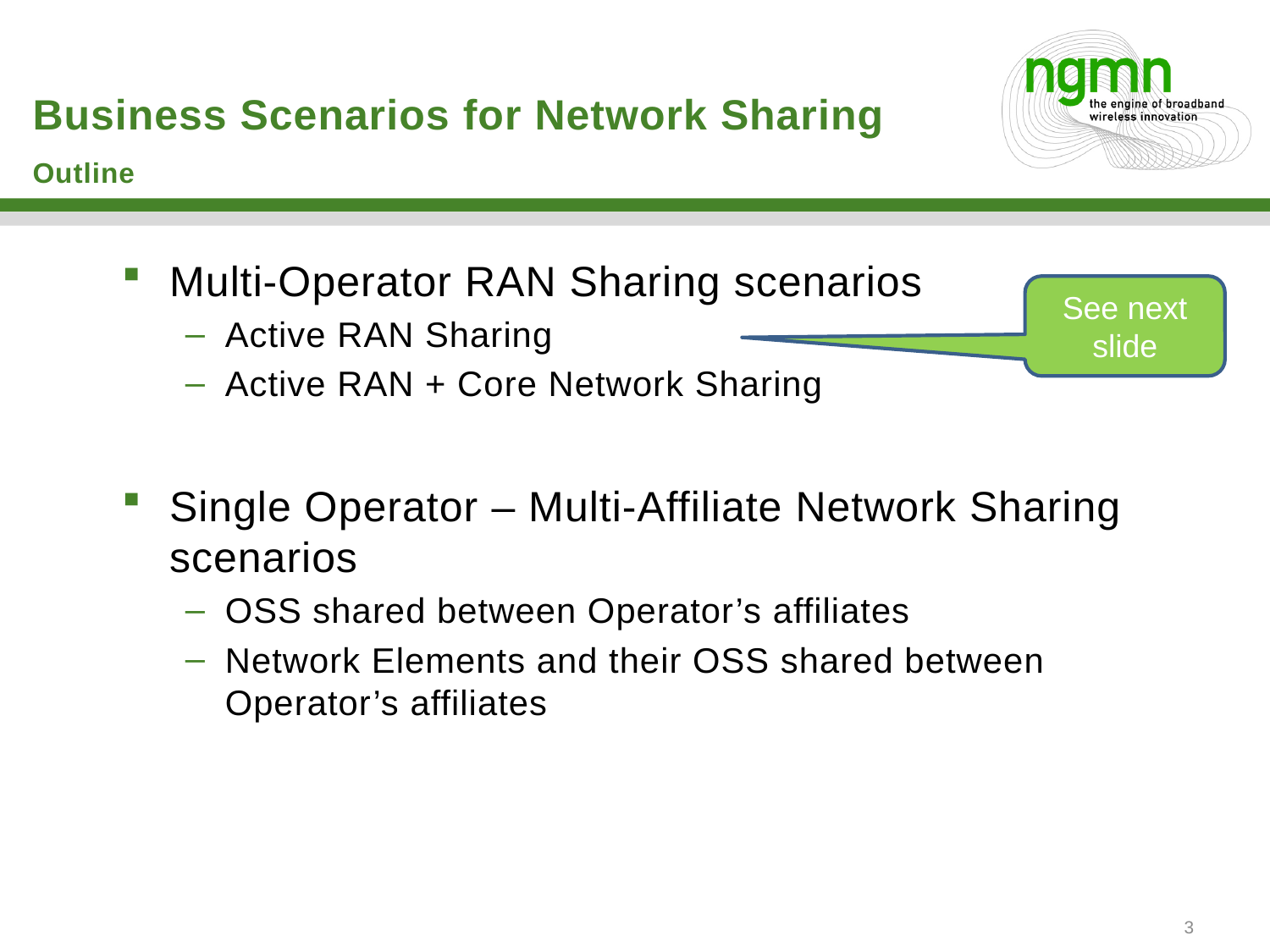

# Business Scenarios for Network Sharing
Outline
Multi-Operator RAN Sharing scenarios
Active RAN Sharing
Active RAN + Core Network Sharing

Single Operator – Multi-Affiliate Network Sharing scenarios
OSS shared between Operator’s affiliates
Network Elements and their OSS shared between Operator’s affiliates
See next slide
3